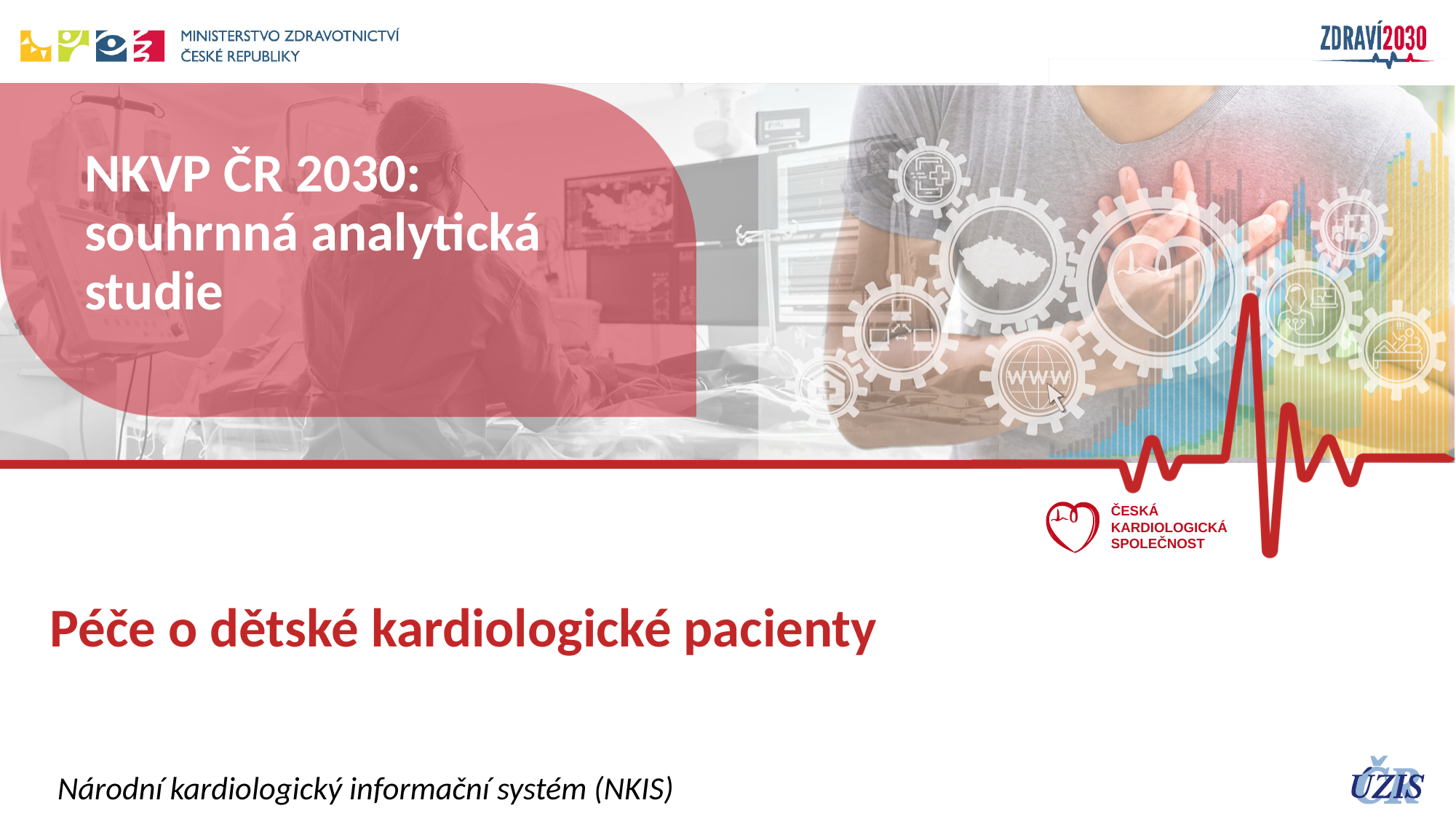

# NKVP ČR 2030: souhrnná analytická studie
Péče o dětské kardiologické pacienty
Národní kardiologický informační systém (NKIS)